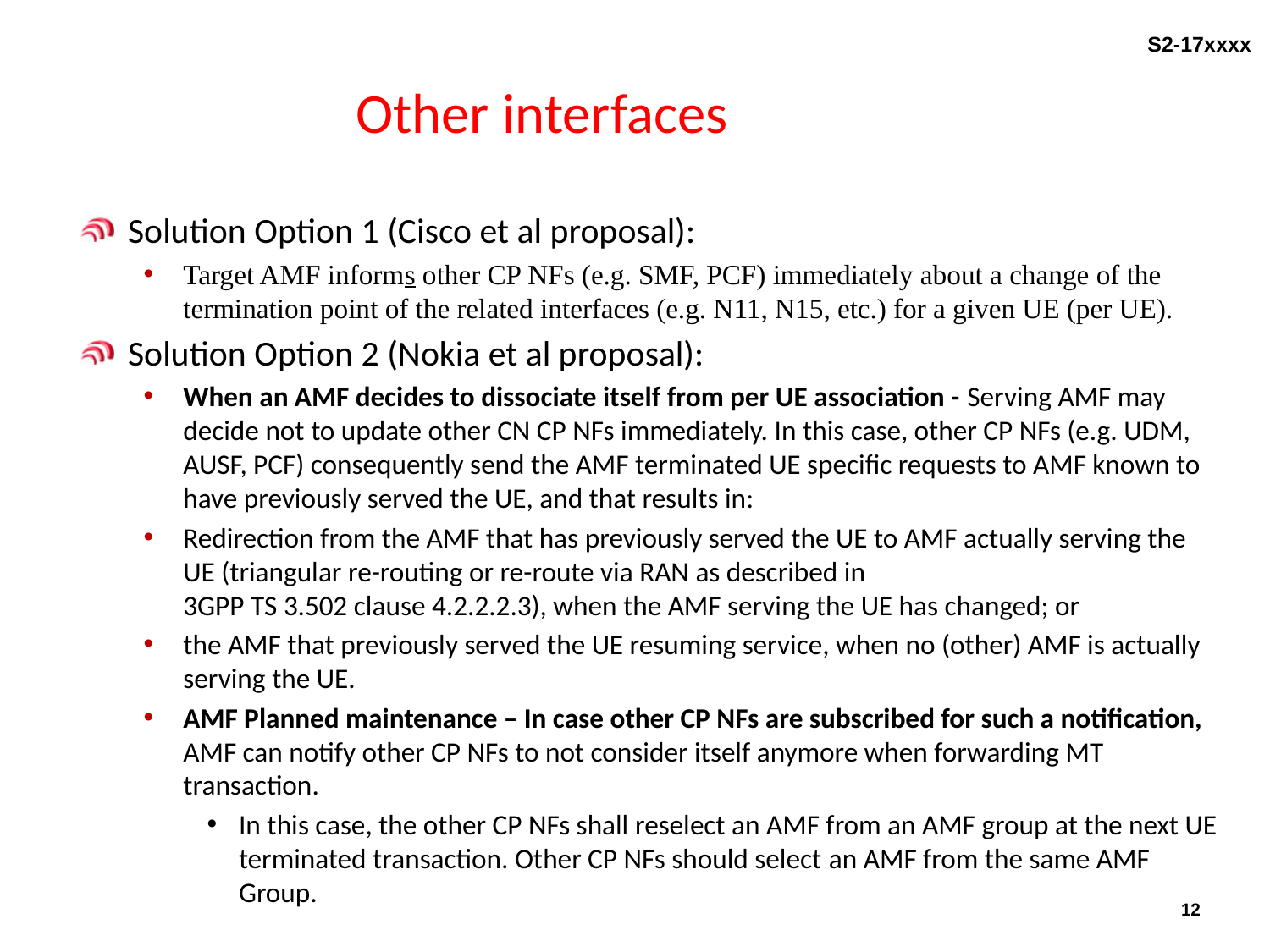

# Other interfaces
Solution Option 1 (Cisco et al proposal):
Target AMF informs other CP NFs (e.g. SMF, PCF) immediately about a change of the termination point of the related interfaces (e.g. N11, N15, etc.) for a given UE (per UE).
Solution Option 2 (Nokia et al proposal):
When an AMF decides to dissociate itself from per UE association - Serving AMF may decide not to update other CN CP NFs immediately. In this case, other CP NFs (e.g. UDM, AUSF, PCF) consequently send the AMF terminated UE specific requests to AMF known to have previously served the UE, and that results in:
Redirection from the AMF that has previously served the UE to AMF actually serving the UE (triangular re-routing or re-route via RAN as described in 3GPP TS 3.502 clause 4.2.2.2.3), when the AMF serving the UE has changed; or
the AMF that previously served the UE resuming service, when no (other) AMF is actually serving the UE.
AMF Planned maintenance – In case other CP NFs are subscribed for such a notification, AMF can notify other CP NFs to not consider itself anymore when forwarding MT transaction.
In this case, the other CP NFs shall reselect an AMF from an AMF group at the next UE terminated transaction. Other CP NFs should select an AMF from the same AMF Group.